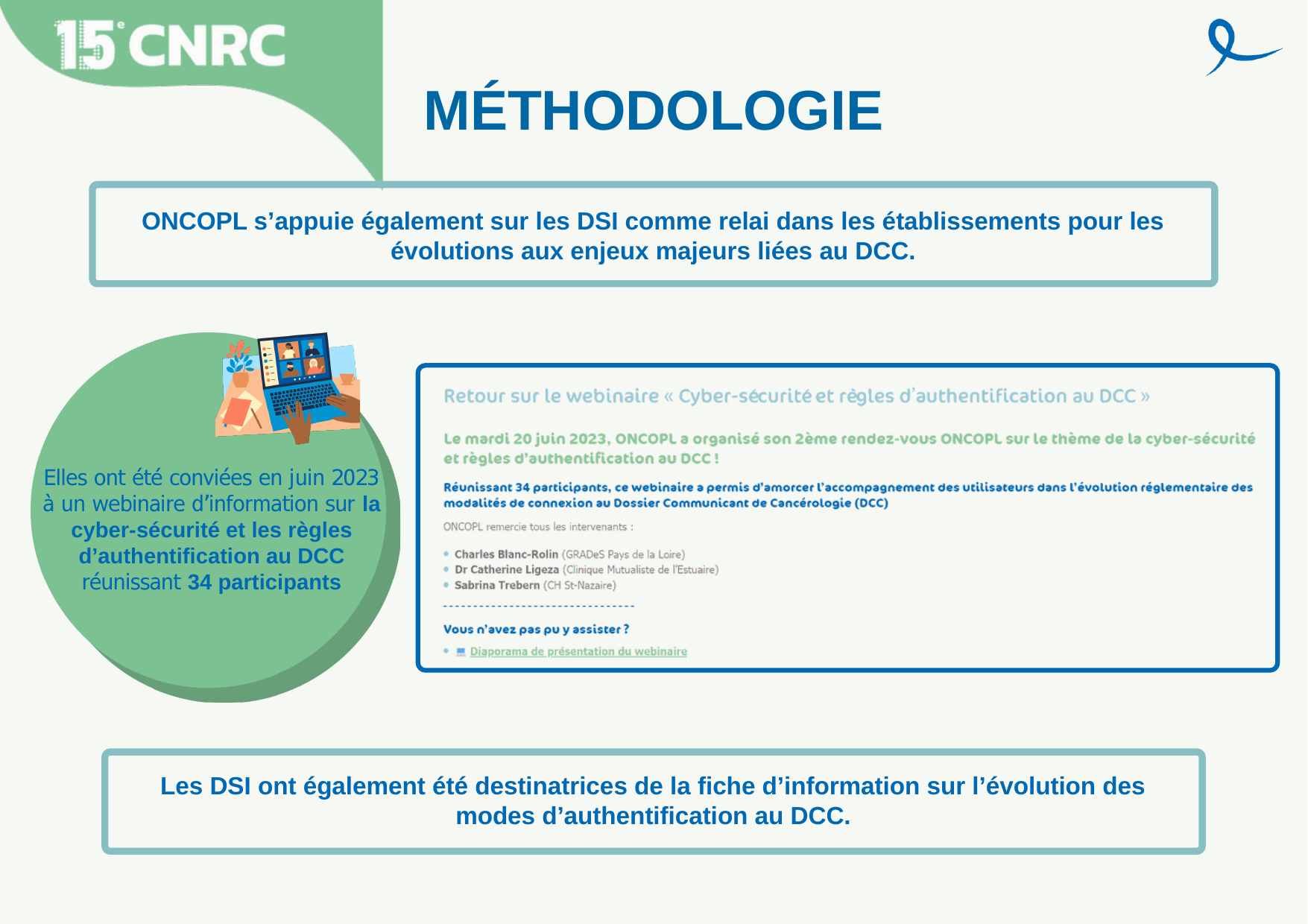

MÉTHODOLOGIE

ONCOPL s’appuie également sur les DSI comme relai dans les établissements pour les évolutions aux enjeux majeurs liées au DCC.

Elles ont été conviées en juin 2023 à un webinaire d’information sur la cyber-sécurité et les règles d’authentification au DCC réunissant 34 participants

Les DSI ont également été destinatrices de la fiche d’information sur l’évolution des modes d’authentification au DCC.